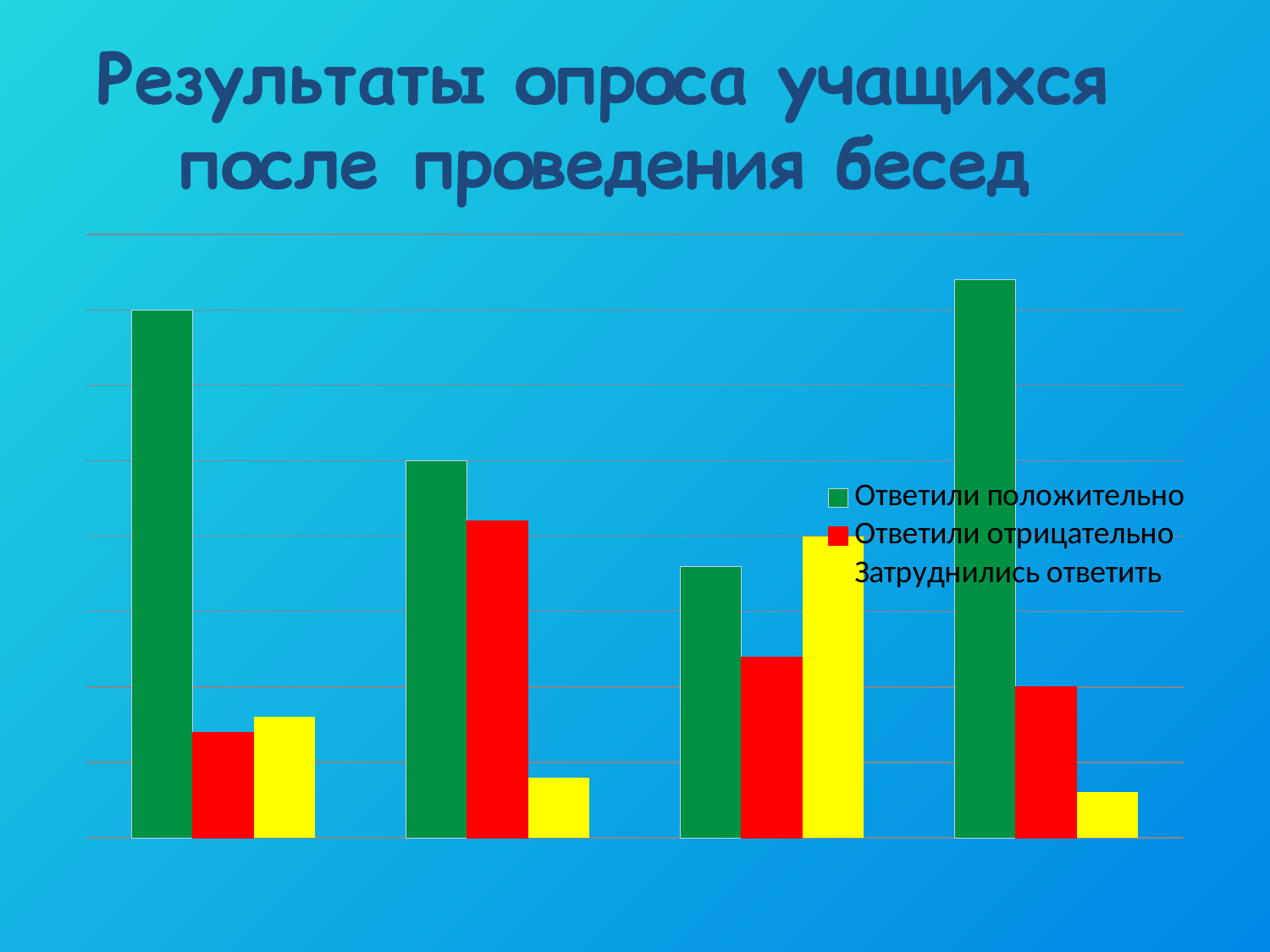

# Результаты опроса учащихся после проведения бесед

### Chart

| Category | Ответили положительно | Ответили отрицательно | Затруднились ответить |
|---|---|---|---|
| 1 вопрос | 35.0 | 7.0 | 8.0 |
| 2 вопрос | 25.0 | 21.0 | 4.0 |
| 3 вопрос | 18.0 | 12.0 | 20.0 |
| 4 вопрос | 37.0 | 10.0 | 3.0 |